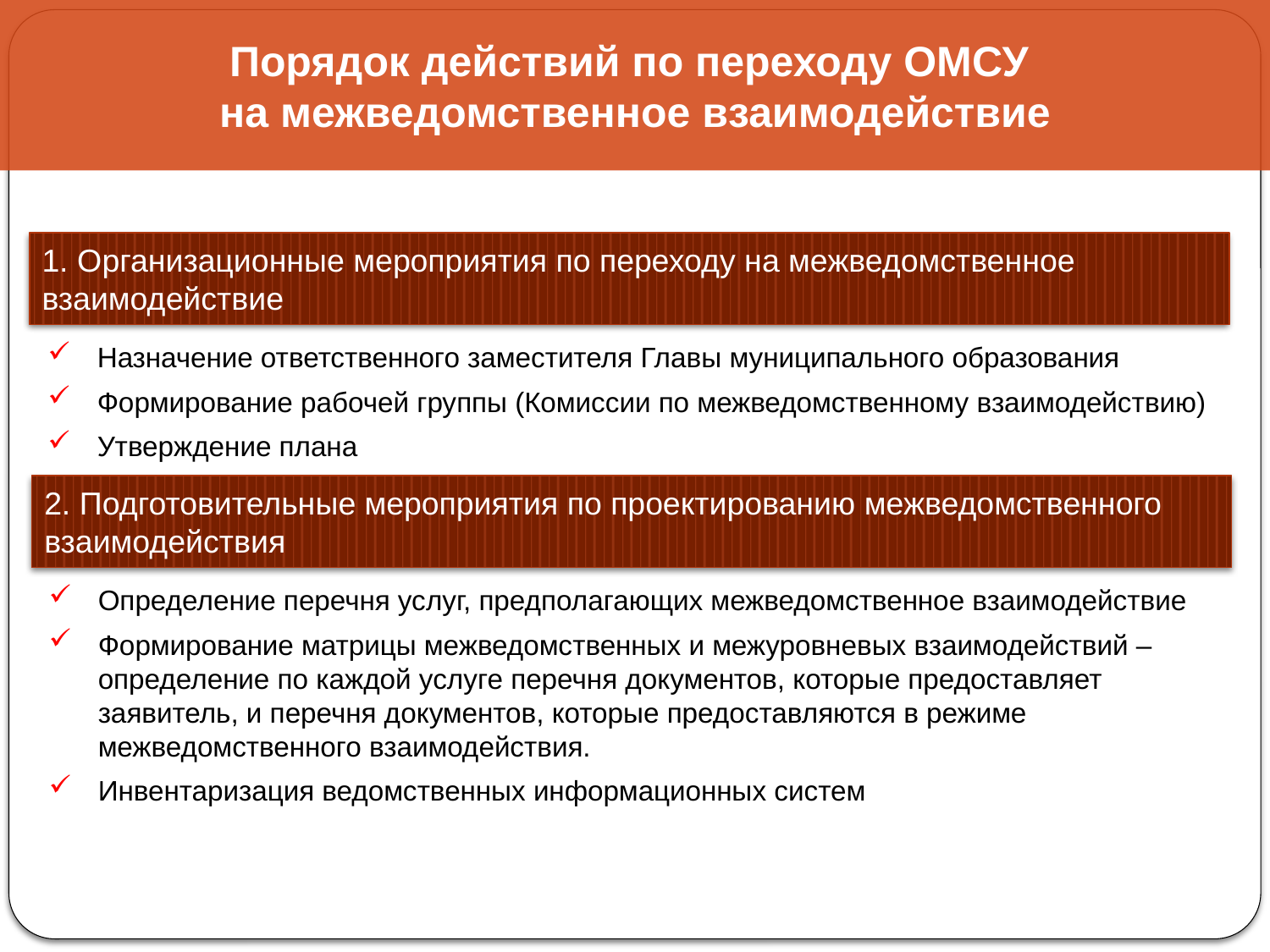

Порядок действий по переходу ОМСУ
на межведомственное взаимодействие
1. Организационные мероприятия по переходу на межведомственное взаимодействие
Назначение ответственного заместителя Главы муниципального образования
Формирование рабочей группы (Комиссии по межведомственному взаимодействию)
Утверждение плана
2. Подготовительные мероприятия по проектированию межведомственного взаимодействия
Определение перечня услуг, предполагающих межведомственное взаимодействие
Формирование матрицы межведомственных и межуровневых взаимодействий – определение по каждой услуге перечня документов, которые предоставляет заявитель, и перечня документов, которые предоставляются в режиме межведомственного взаимодействия.
Инвентаризация ведомственных информационных систем